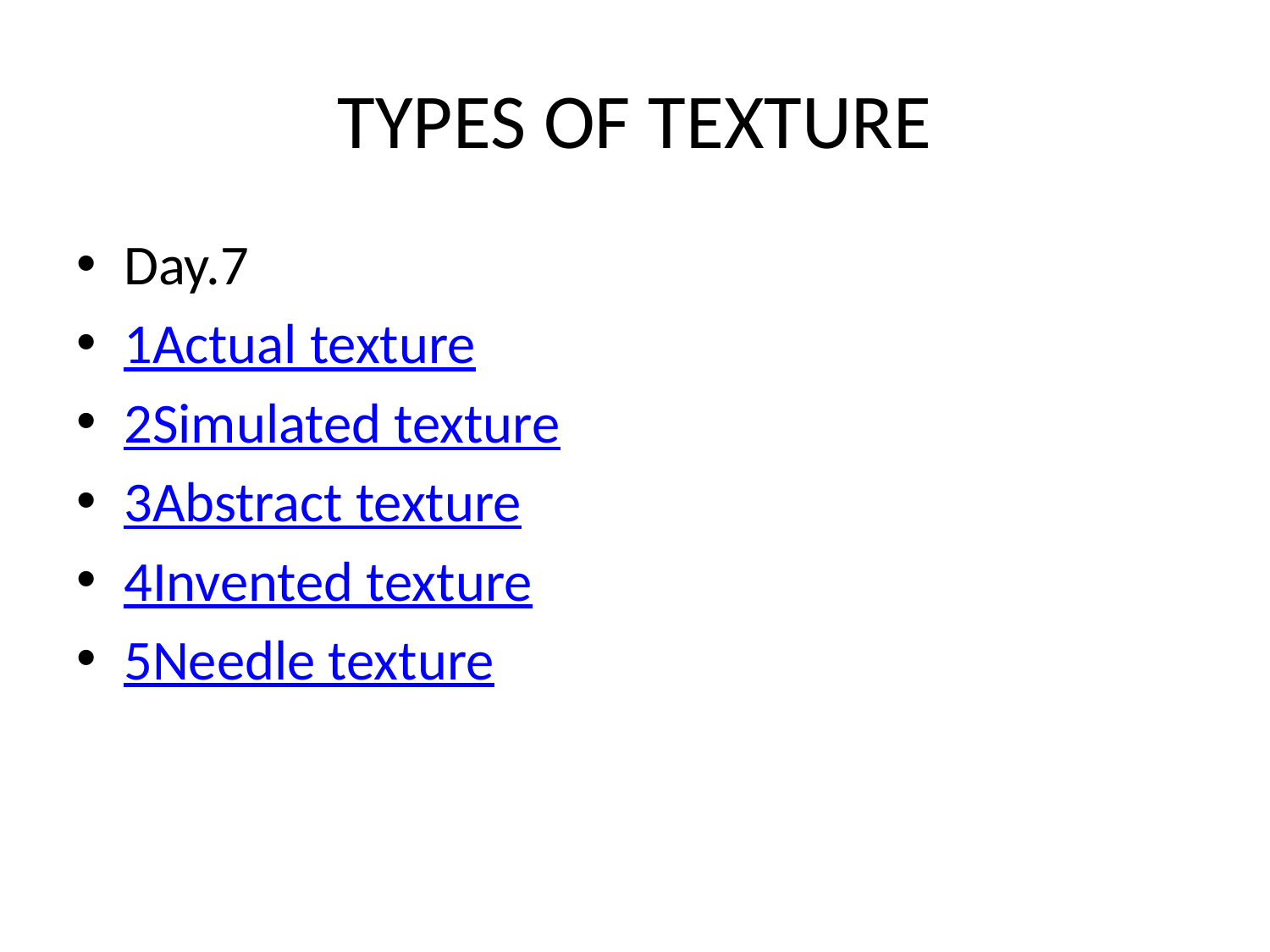

# TYPES OF TEXTURE
Day.7
1Actual texture
2Simulated texture
3Abstract texture
4Invented texture
5Needle texture